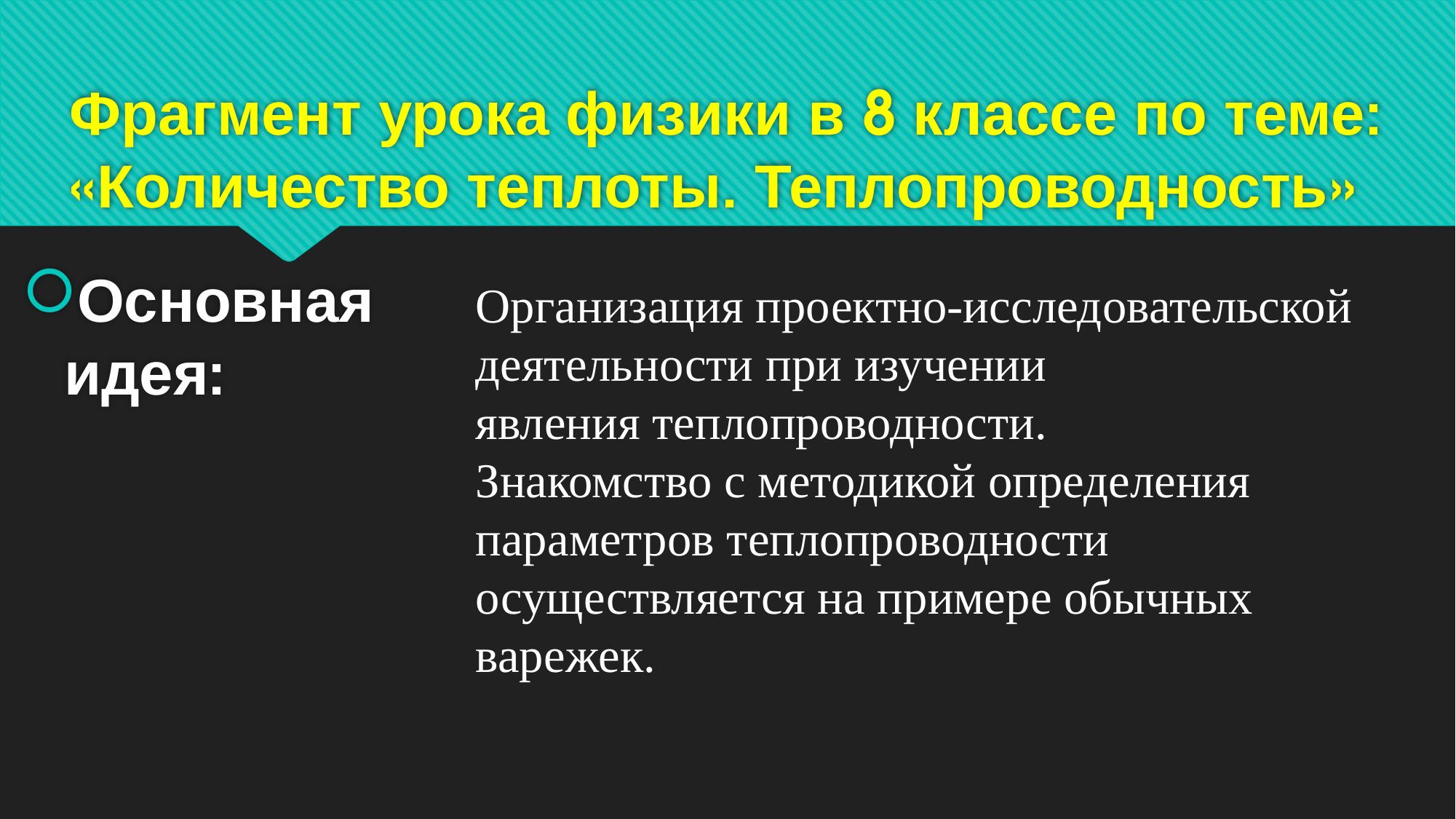

# Фрагмент урока физики в 8 классе по теме: «Количество теплоты. Теплопроводность»
Основная идея:

Организация проектно-исследовательской деятельности при изучении явления теплопроводности.
Знакомство с методикой определения параметров теплопроводности осуществляется на примере обычных варежек.